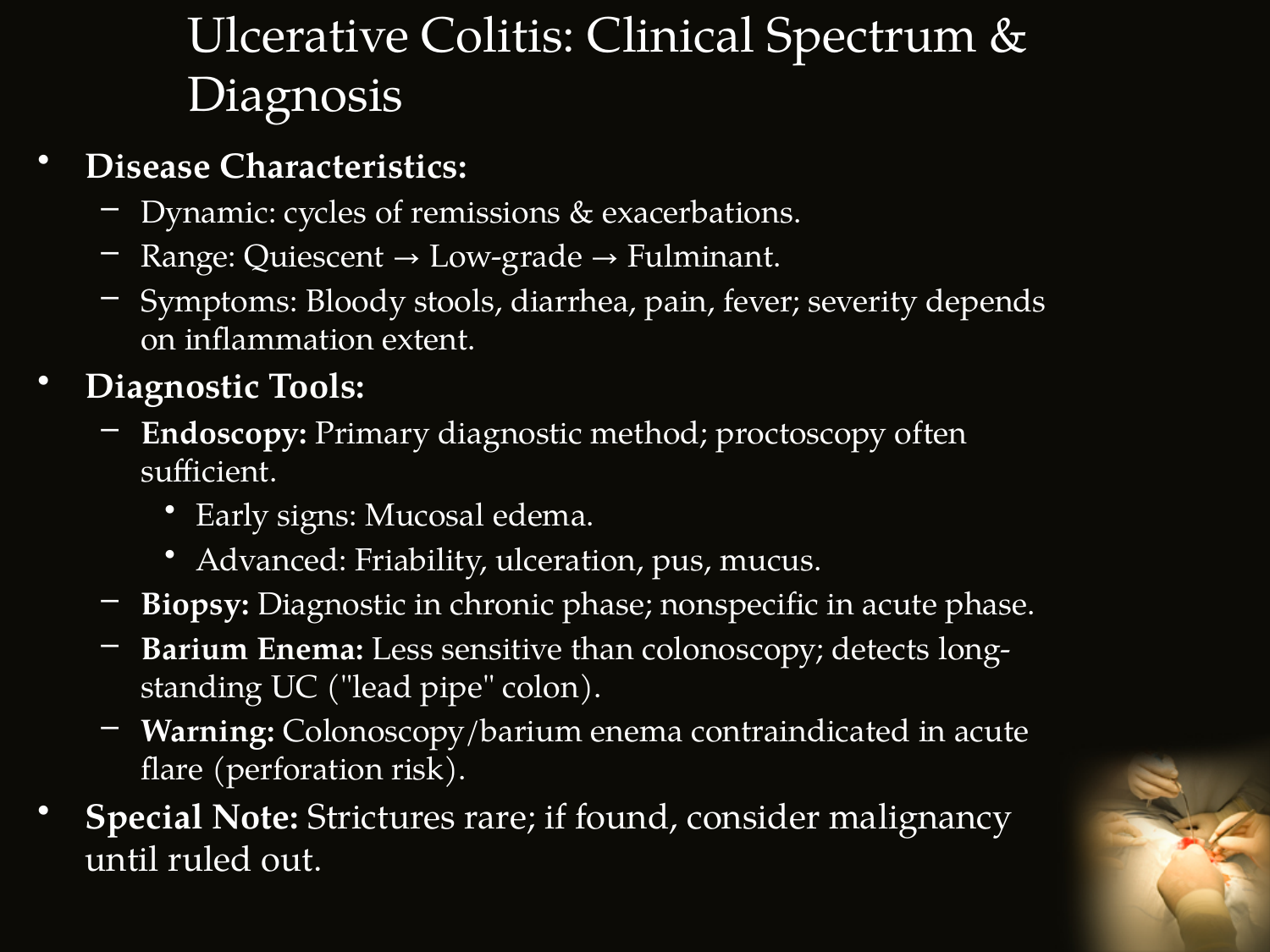

# Ulcerative Colitis: Clinical Spectrum & Diagnosis
Disease Characteristics:
Dynamic: cycles of remissions & exacerbations.
Range: Quiescent → Low-grade → Fulminant.
Symptoms: Bloody stools, diarrhea, pain, fever; severity depends on inflammation extent.
Diagnostic Tools:
Endoscopy: Primary diagnostic method; proctoscopy often sufficient.
Early signs: Mucosal edema.
Advanced: Friability, ulceration, pus, mucus.
Biopsy: Diagnostic in chronic phase; nonspecific in acute phase.
Barium Enema: Less sensitive than colonoscopy; detects long-standing UC ("lead pipe" colon).
Warning: Colonoscopy/barium enema contraindicated in acute flare (perforation risk).
Special Note: Strictures rare; if found, consider malignancy until ruled out.